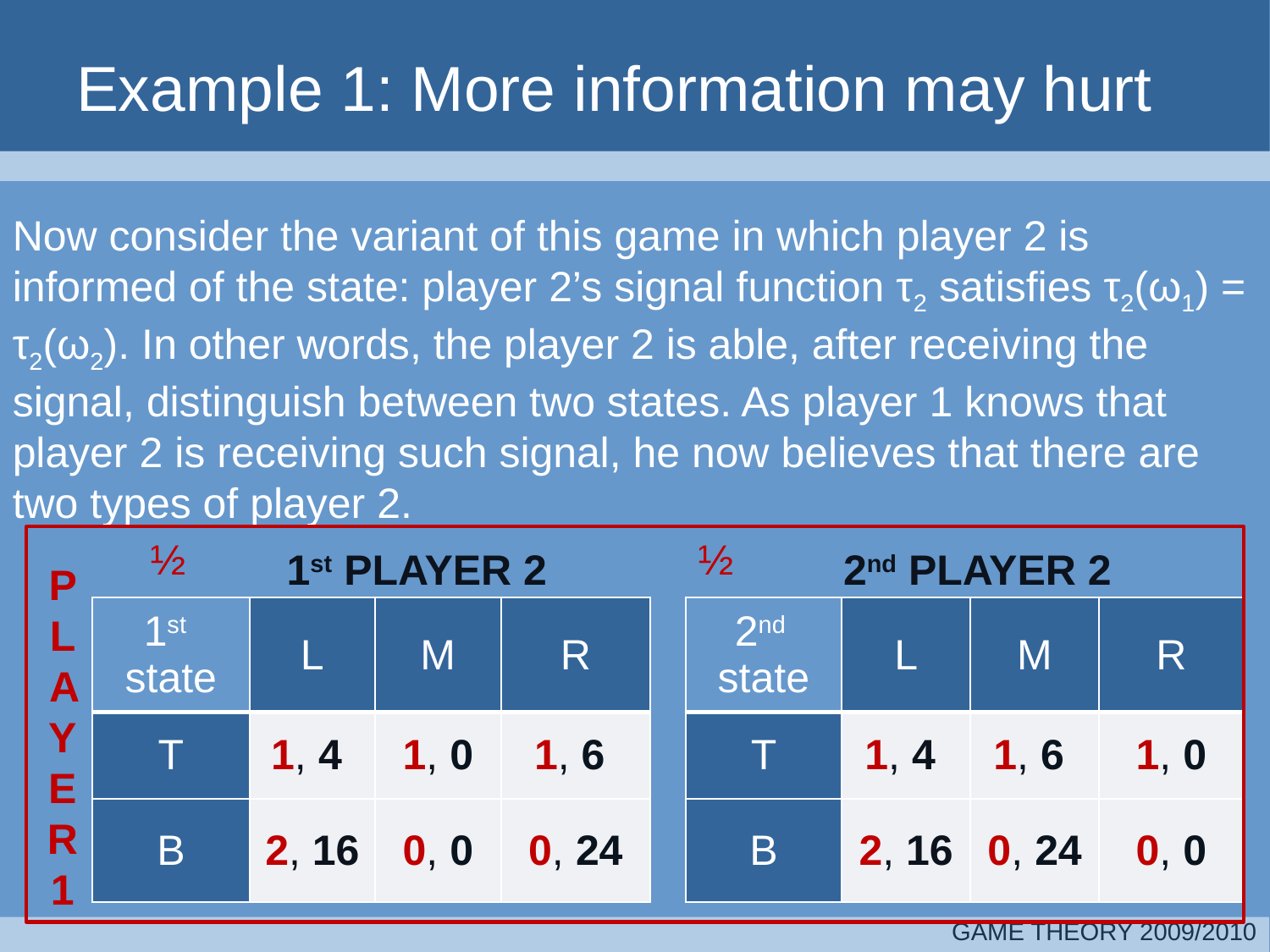

# Example 1: More information may hurt
Now consider the variant of this game in which player 2 is informed of the state: player 2’s signal function τ2 satisfies τ2(ω1) = τ2(ω2). In other words, the player 2 is able, after receiving the signal, distinguish between two states. As player 1 knows that player 2 is receiving such signal, he now believes that there are two types of player 2.

½
½
1st PLAYER 2
2nd PLAYER 2
P L AYE R1
| 1st state | L | M | R |
| --- | --- | --- | --- |
| T | 1, 4 | 1, 0 | 1, 6 |
| B | 2, 16 | 0, 0 | 0, 24 |
| 2nd state | L | M | R |
| --- | --- | --- | --- |
| T | 1, 4 | 1, 6 | 1, 0 |
| B | 2, 16 | 0, 24 | 0, 0 |
GAME THEORY 2009/2010